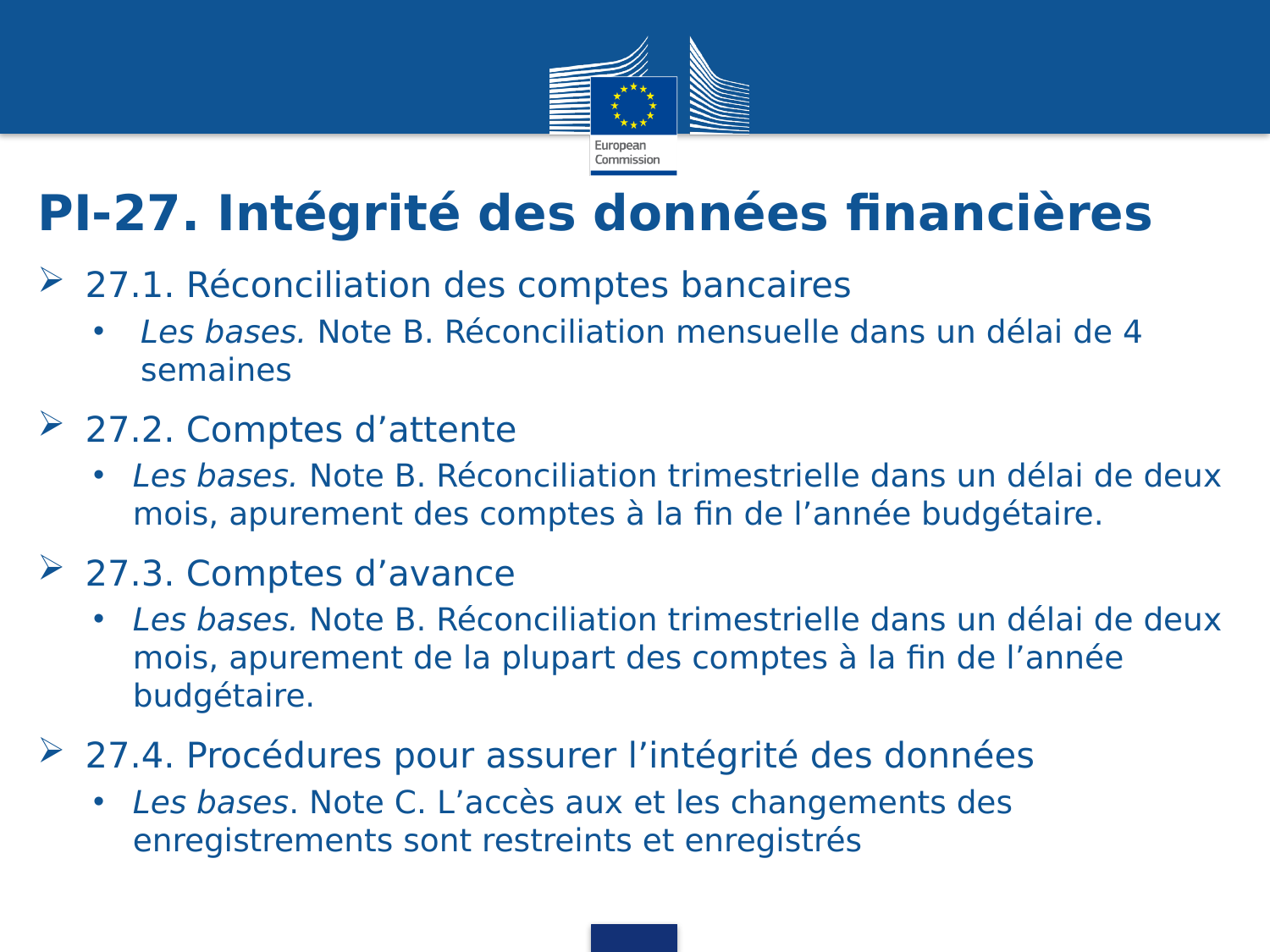

# PI-27. Intégrité des données financières
27.1. Réconciliation des comptes bancaires
Les bases. Note B. Réconciliation mensuelle dans un délai de 4 semaines

27.2. Comptes d’attente
Les bases. Note B. Réconciliation trimestrielle dans un délai de deux mois, apurement des comptes à la fin de l’année budgétaire.

27.3. Comptes d’avance
Les bases. Note B. Réconciliation trimestrielle dans un délai de deux mois, apurement de la plupart des comptes à la fin de l’année budgétaire.

27.4. Procédures pour assurer l’intégrité des données
Les bases. Note C. L’accès aux et les changements des enregistrements sont restreints et enregistrés